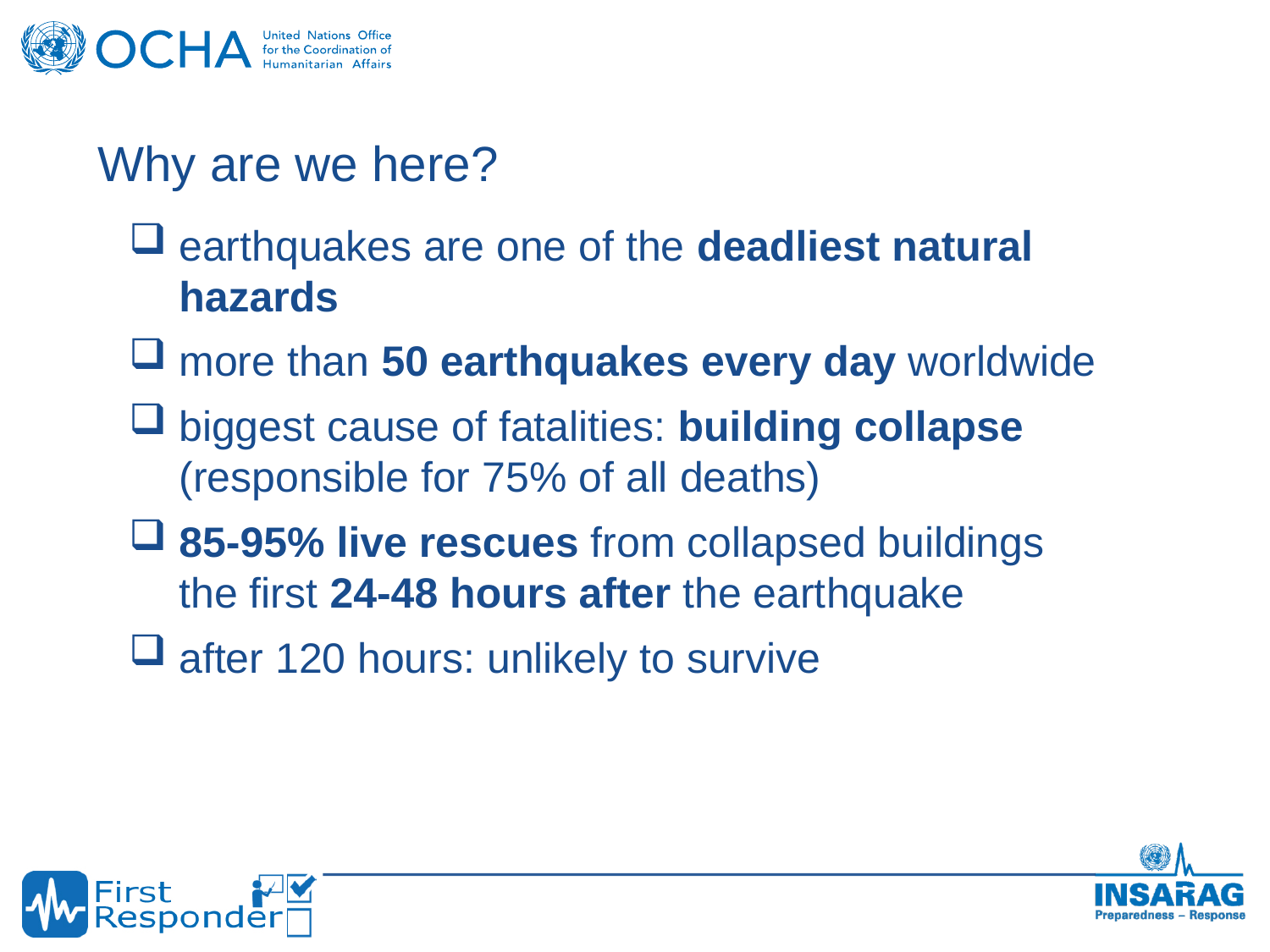

Why are we here?
earthquakes are one of the deadliest natural hazards
more than 50 earthquakes every day worldwide
biggest cause of fatalities: building collapse
(responsible for 75% of all deaths)
85-95% live rescues from collapsed buildings the first 24-48 hours after the earthquake
after 120 hours: unlikely to survive